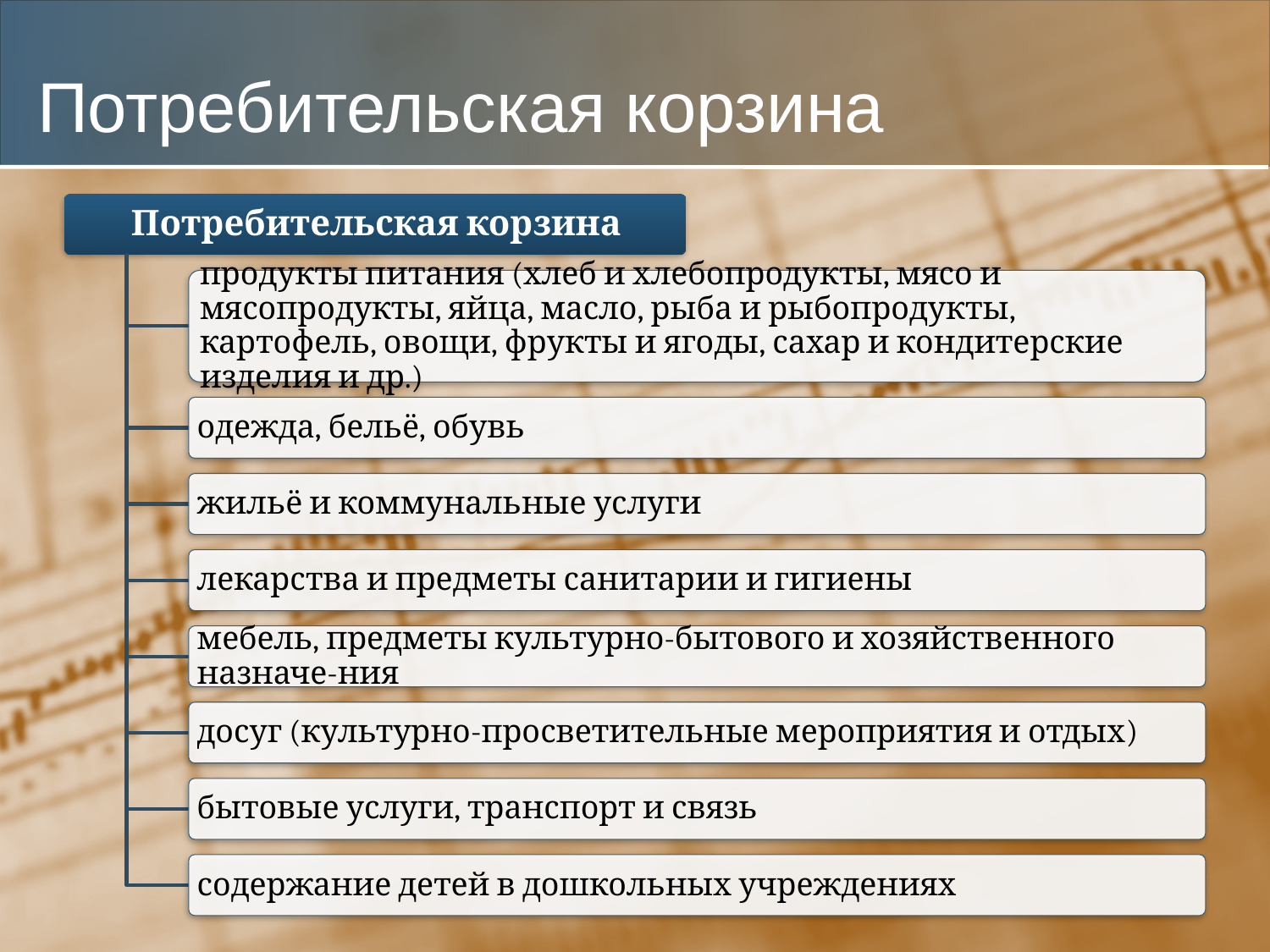

# Потребительская корзина
Потребительская корзина
продукты питания (хлеб и хлебопродукты, мясо и мясопродукты, яйца, масло, рыба и рыбопродукты, картофель, овощи, фрукты и ягоды, сахар и кондитерские изделия и др.)
одежда, бельё, обувь
жильё и коммунальные услуги
лекарства и предметы санитарии и гигиены
мебель, предметы культурно-бытового и хозяйственного назначе-ния
досуг (культурно-просветительные мероприятия и отдых)
бытовые услуги, транспорт и связь
содержание детей в дошкольных учреждениях